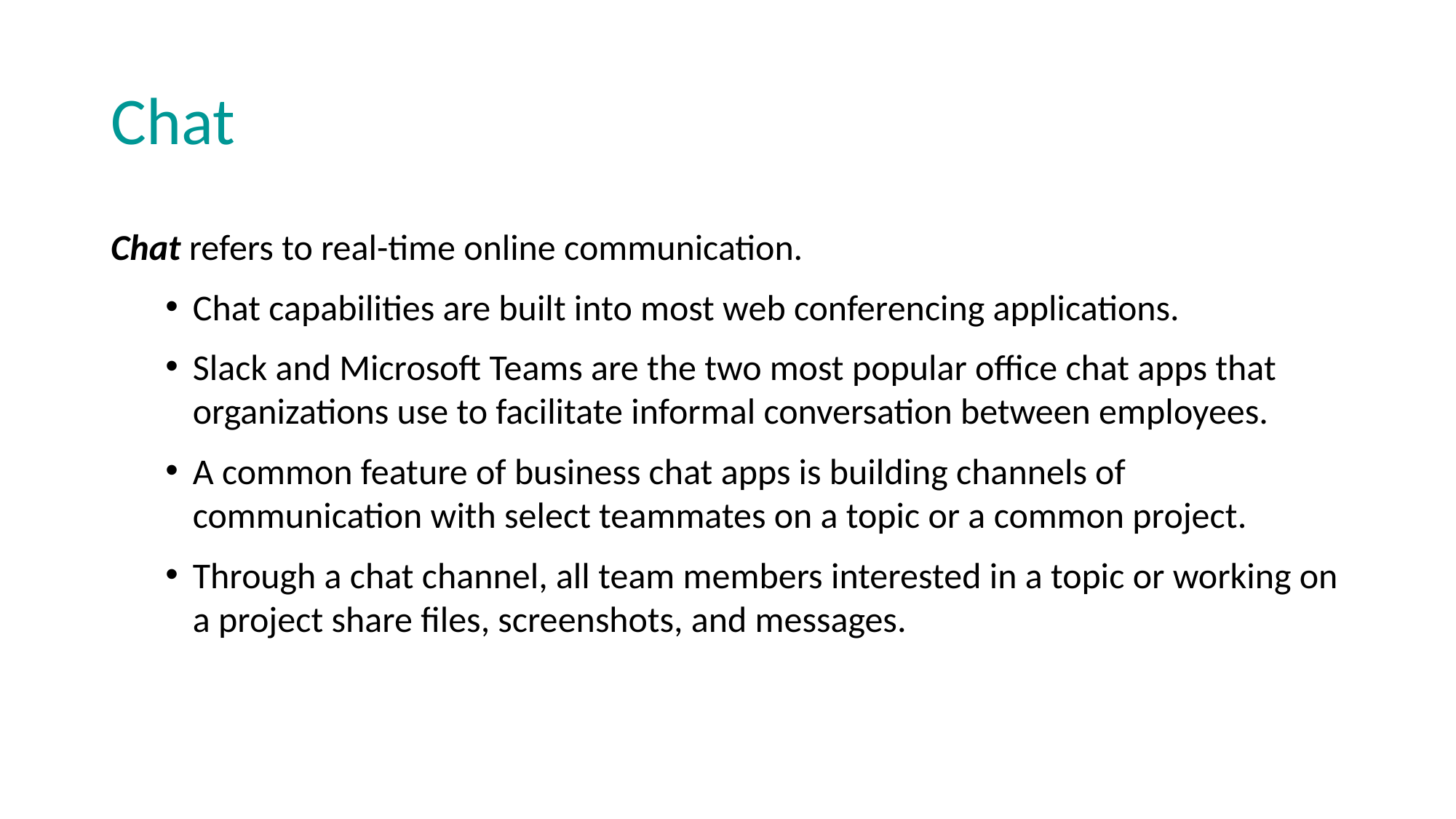

# Chat
Chat refers to real-time online communication.
Chat capabilities are built into most web conferencing applications.
Slack and Microsoft Teams are the two most popular office chat apps that organizations use to facilitate informal conversation between employees.
A common feature of business chat apps is building channels of communication with select teammates on a topic or a common project.
Through a chat channel, all team members interested in a topic or working on a project share files, screenshots, and messages.